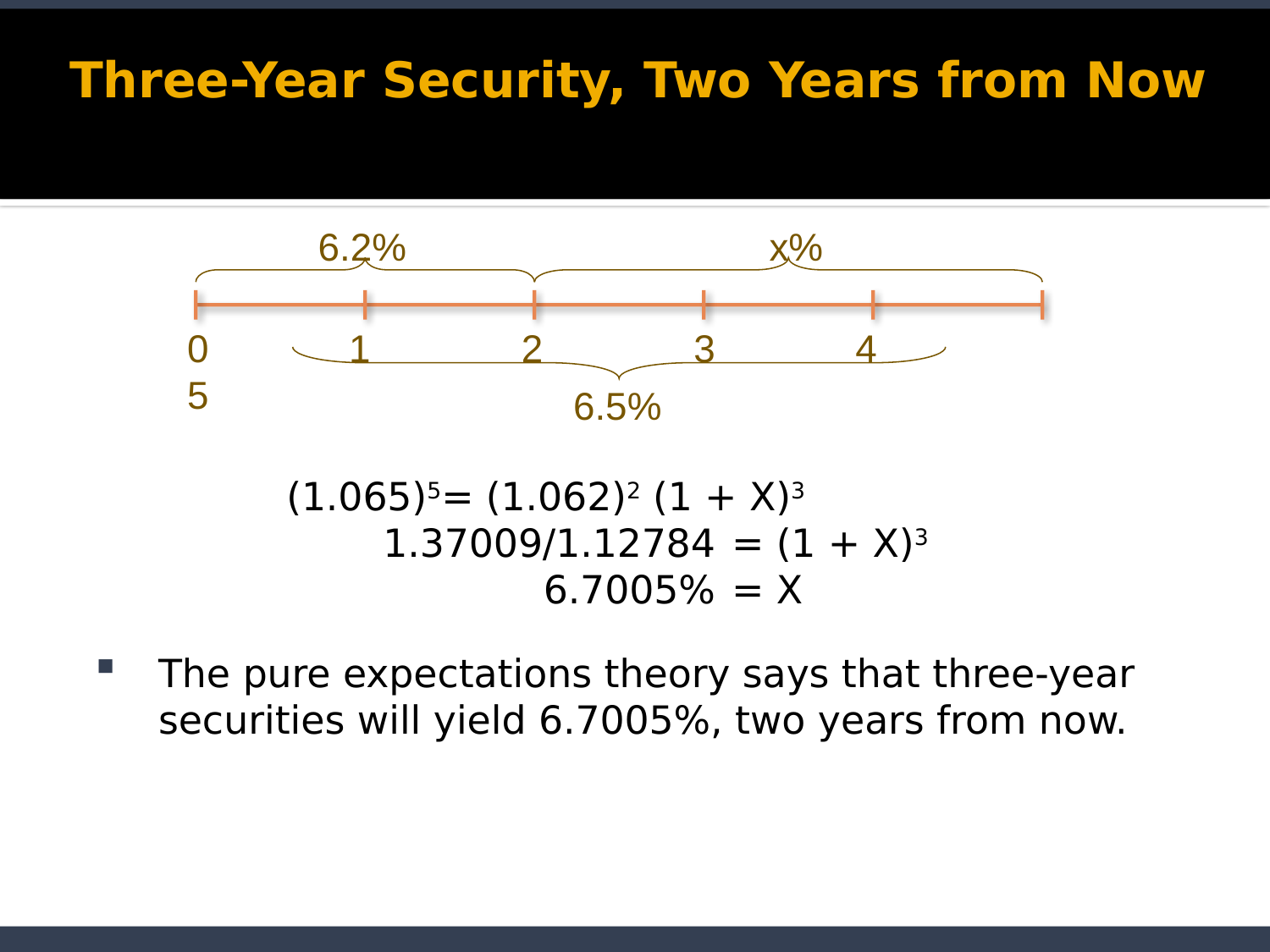

# Three-Year Security, Two Years from Now

6.2%
x%

0             1              2              3             4                 5
6.5%

The pure expectations theory says that three-year securities will yield 6.7005%, two years from now.
(1.065)5	= (1.062)2 (1 + X)3
	1.37009/1.12784	= (1 + X)3
	6.7005%	= X